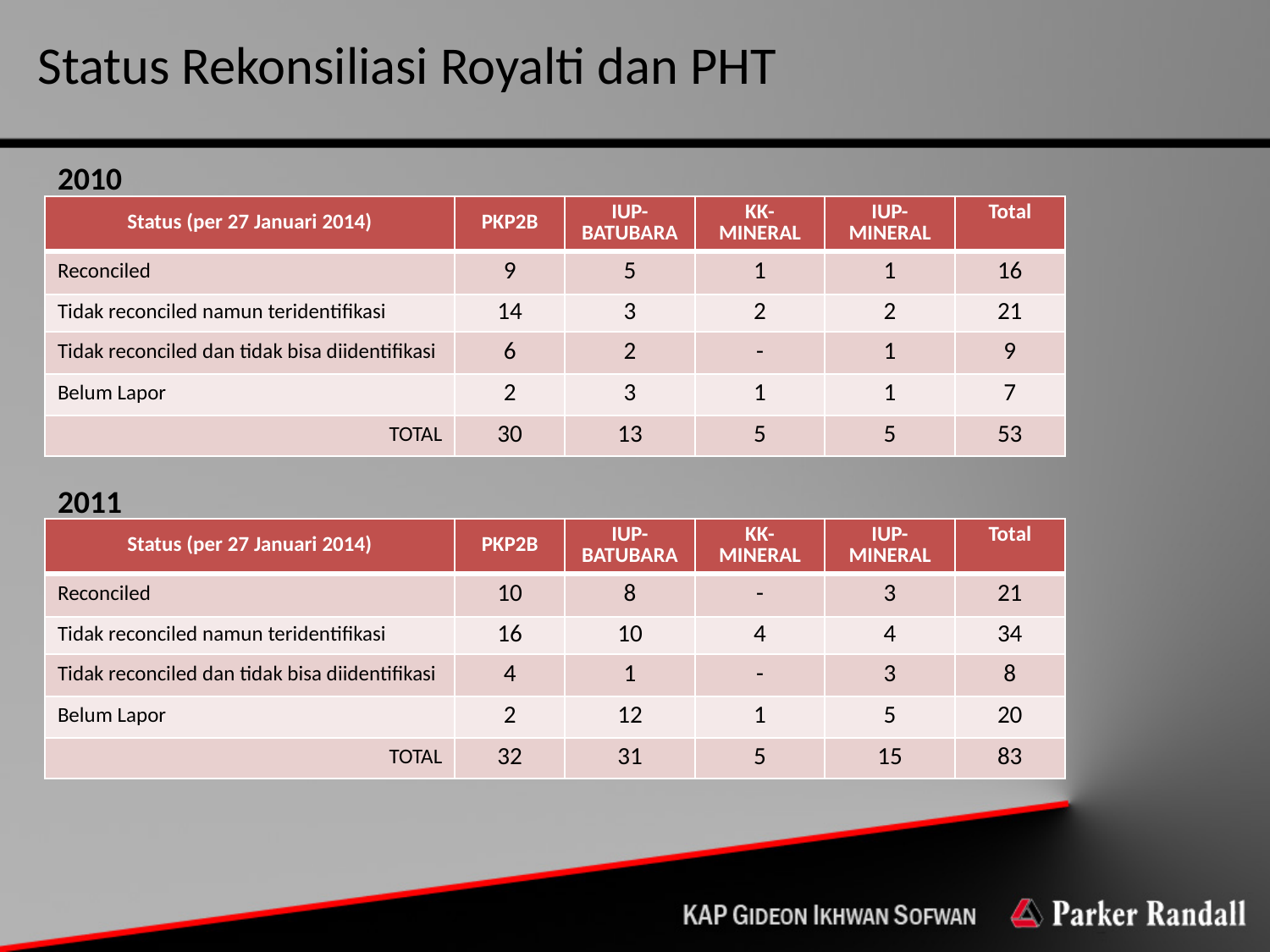

# Status Rekonsiliasi Royalti dan PHT
2010
| Status (per 27 Januari 2014) | PKP2B | IUP-BATUBARA | KK-MINERAL | IUP-MINERAL | Total |
| --- | --- | --- | --- | --- | --- |
| Reconciled | 9 | 5 | 1 | 1 | 16 |
| Tidak reconciled namun teridentifikasi | 14 | 3 | 2 | 2 | 21 |
| Tidak reconciled dan tidak bisa diidentifikasi | 6 | 2 | - | 1 | 9 |
| Belum Lapor | 2 | 3 | 1 | 1 | 7 |
| TOTAL | 30 | 13 | 5 | 5 | 53 |
2011
| Status (per 27 Januari 2014) | PKP2B | IUP-BATUBARA | KK-MINERAL | IUP-MINERAL | Total |
| --- | --- | --- | --- | --- | --- |
| Reconciled | 10 | 8 | - | 3 | 21 |
| Tidak reconciled namun teridentifikasi | 16 | 10 | 4 | 4 | 34 |
| Tidak reconciled dan tidak bisa diidentifikasi | 4 | 1 | - | 3 | 8 |
| Belum Lapor | 2 | 12 | 1 | 5 | 20 |
| TOTAL | 32 | 31 | 5 | 15 | 83 |